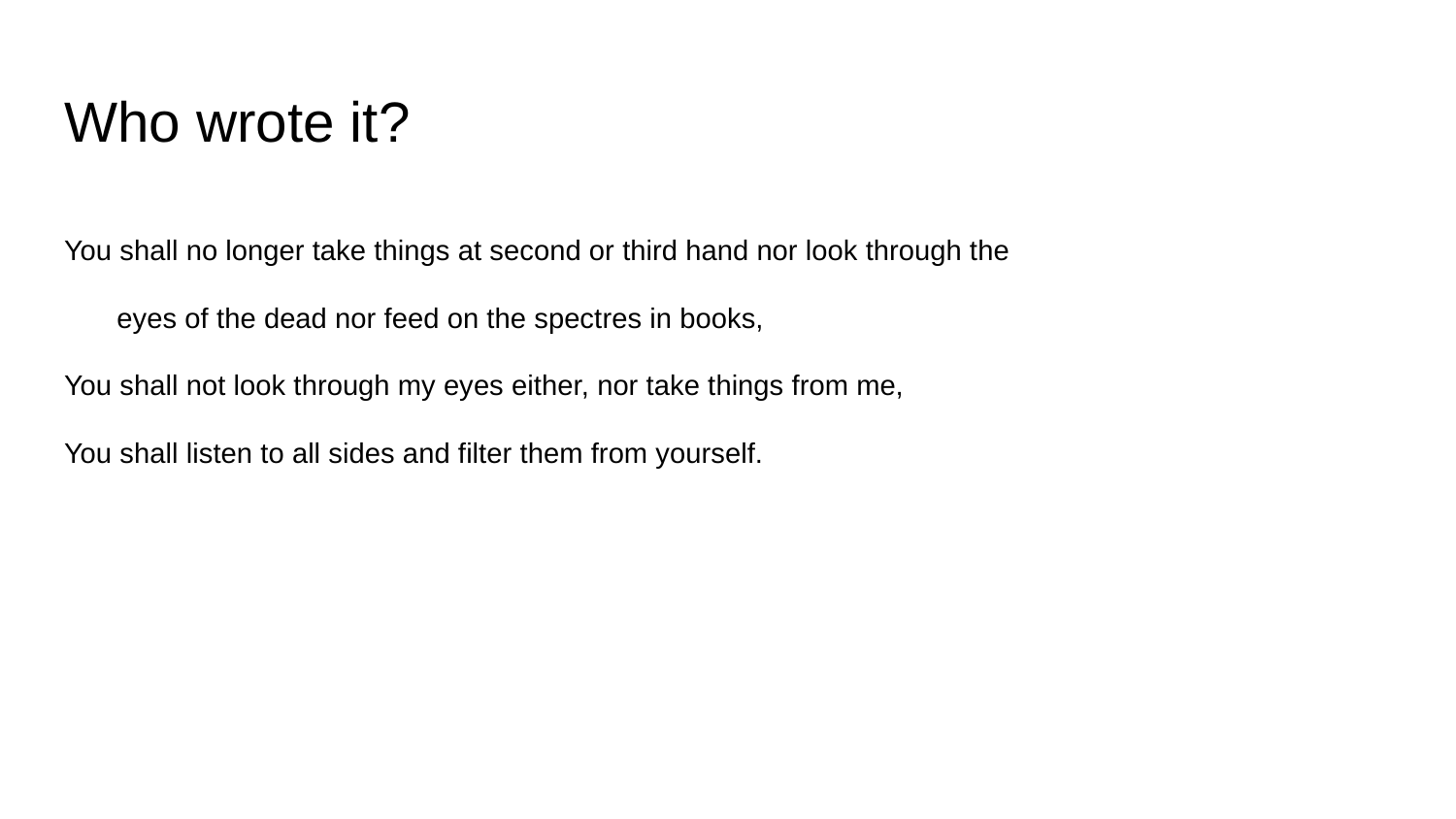

# Who wrote it?
You shall no longer take things at second or third hand nor look through the
eyes of the dead nor feed on the spectres in books,
You shall not look through my eyes either, nor take things from me,
You shall listen to all sides and filter them from yourself.